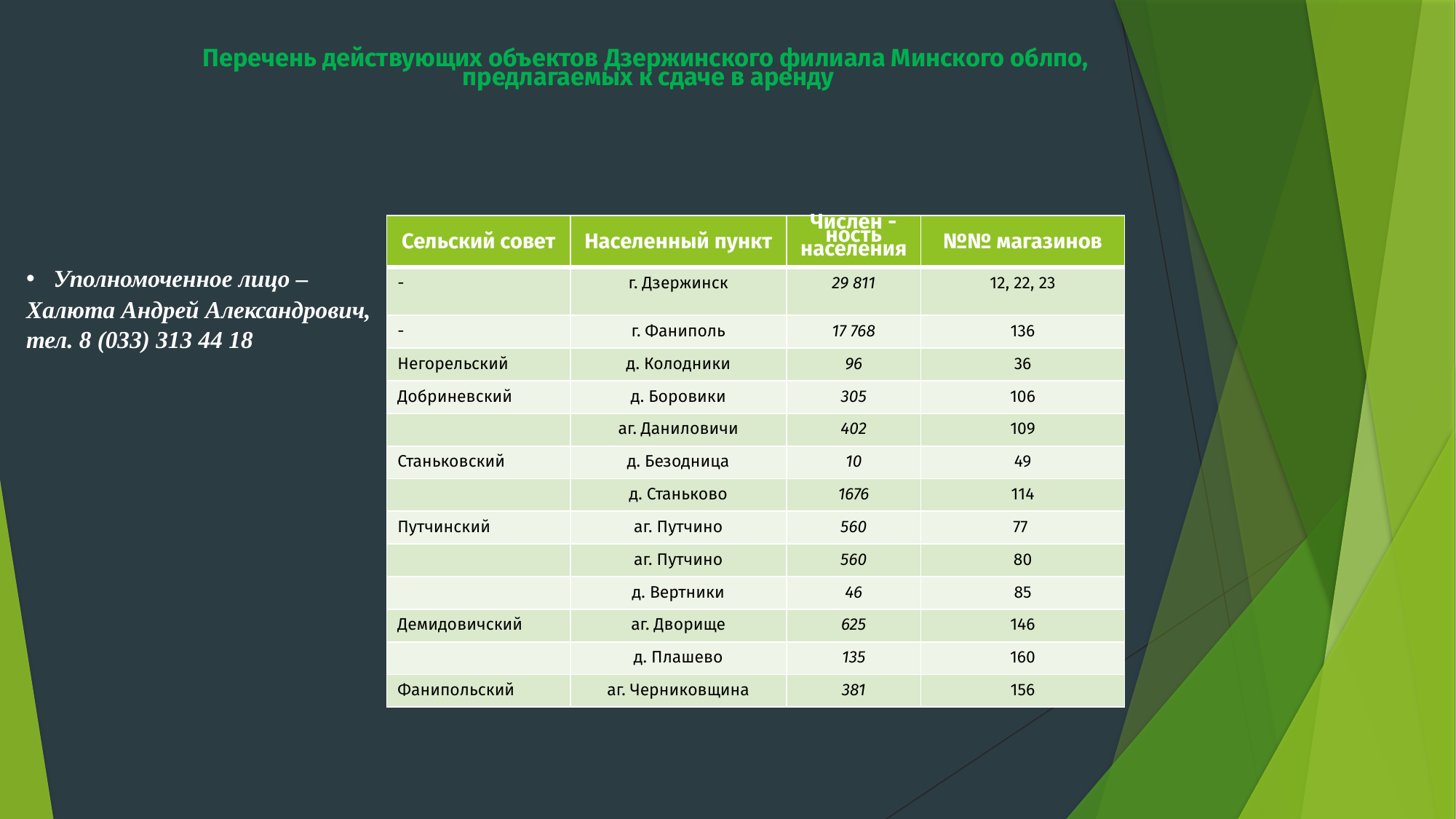

# Перечень действующих объектов Дзержинского филиала Минского облпо, предлагаемых к сдаче в аренду
| Сельский совет | Населенный пункт | Числен -ность населения | №№ магазинов |
| --- | --- | --- | --- |
| - | г. Дзержинск | 29 811 | 12, 22, 23 |
| - | г. Фаниполь | 17 768 | 136 |
| Негорельский | д. Колодники | 96 | 36 |
| Добриневский | д. Боровики | 305 | 106 |
|  | аг. Даниловичи | 402 | 109 |
| Станьковский | д. Безодница | 10 | 49 |
|  | д. Станьково | 1676 | 114 |
| Путчинский | аг. Путчино | 560 | 77 |
|  | аг. Путчино | 560 | 80 |
|  | д. Вертники | 46 | 85 |
| Демидовичский | аг. Дворище | 625 | 146 |
|  | д. Плашево | 135 | 160 |
| Фанипольский | аг. Черниковщина | 381 | 156 |
Уполномоченное лицо –
Халюта Андрей Александрович,
тел. 8 (033) 313 44 18